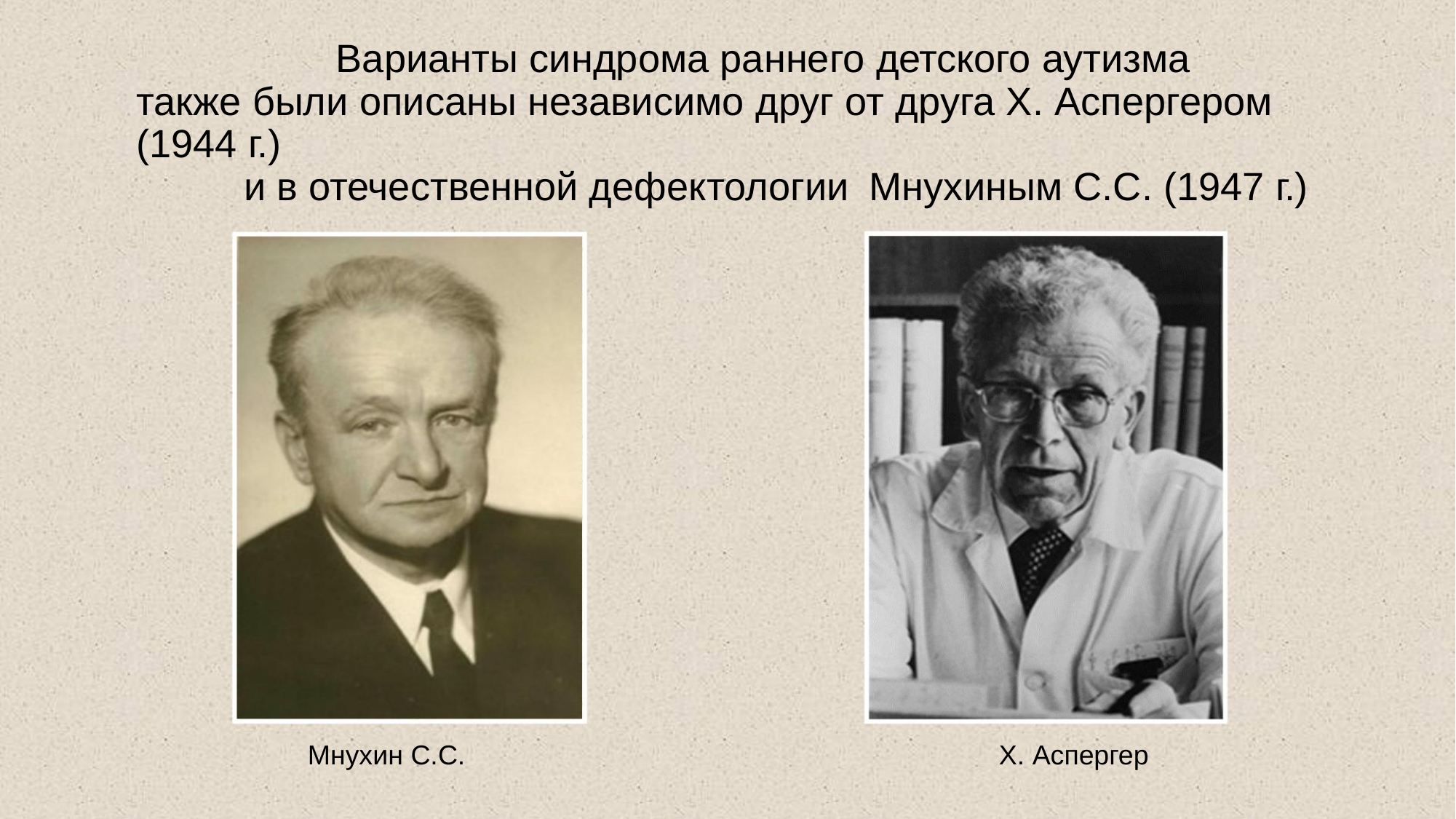

Варианты синдрома раннего детского аутизма
также были описаны независимо друг от друга Х. Аспергером (1944 г.)
и в отечественной дефектологии Мнухиным С.С. (1947 г.)
Мнухин С.С.
Х. Аспергер